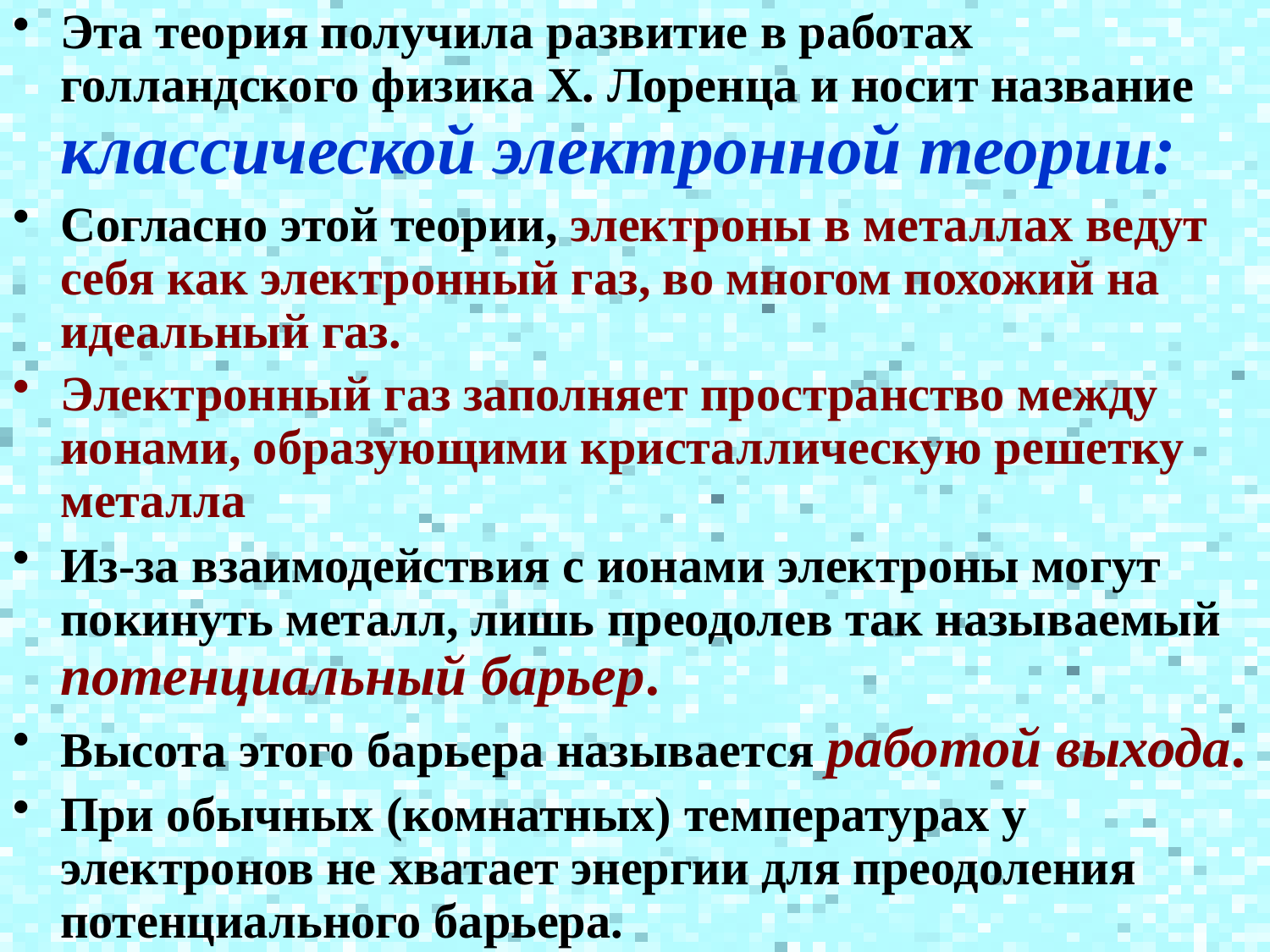

Эта теория получила развитие в работах голландского физика Х. Лоренца и носит название классической электронной теории:
Согласно этой теории, электроны в металлах ведут себя как электронный газ, во многом похожий на идеальный газ.
Электронный газ заполняет пространство между ионами, образующими кристаллическую решетку металла
Из-за взаимодействия с ионами электроны могут покинуть металл, лишь преодолев так называемый потенциальный барьер.
Высота этого барьера называется работой выхода.
При обычных (комнатных) температурах у электронов не хватает энергии для преодоления потенциального барьера.